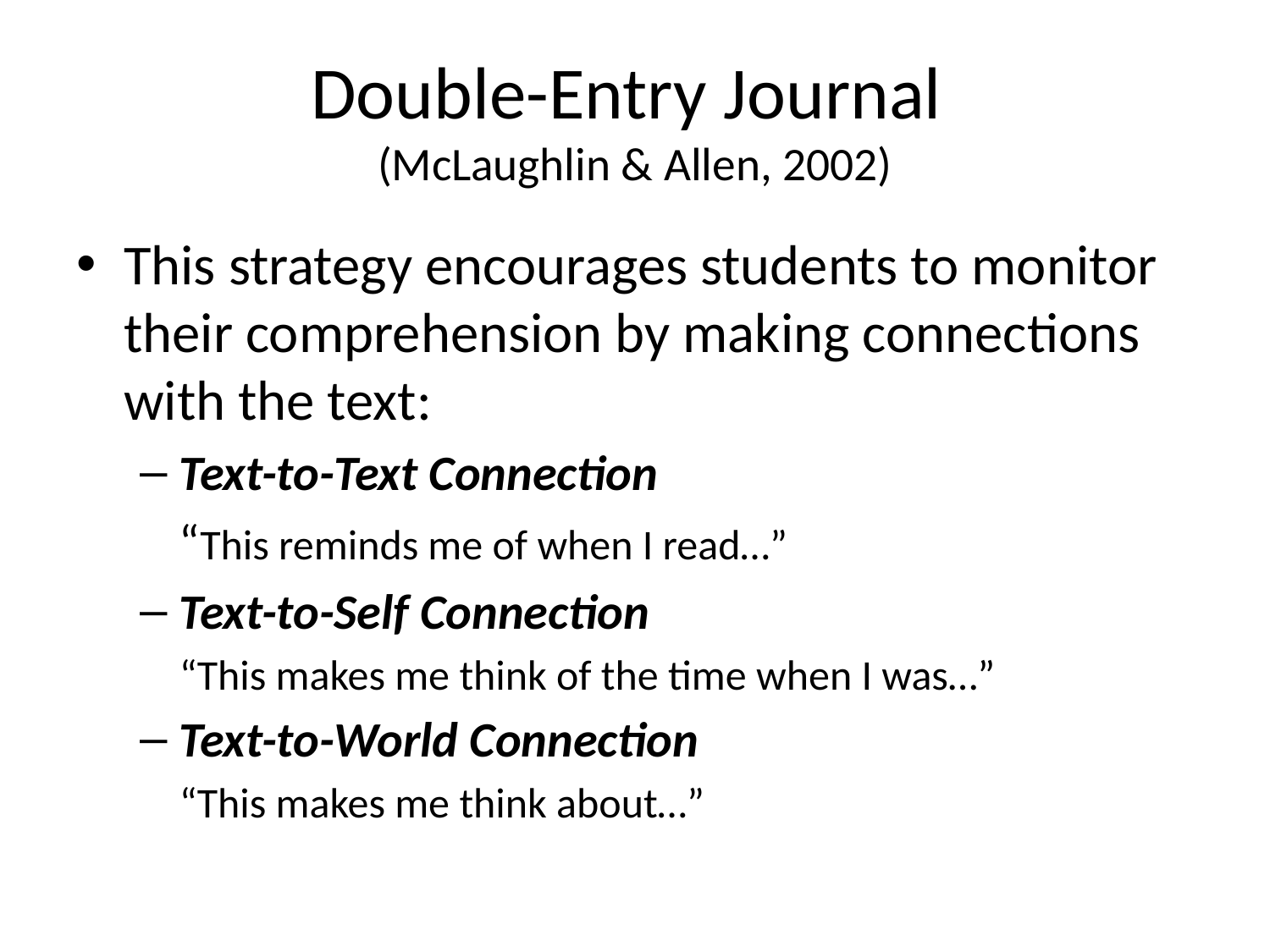

# Double-Entry Journal (McLaughlin & Allen, 2002)
This strategy encourages students to monitor their comprehension by making connections with the text:
Text-to-Text Connection
	“This reminds me of when I read…”
Text-to-Self Connection
	“This makes me think of the time when I was…”
Text-to-World Connection
	“This makes me think about…”